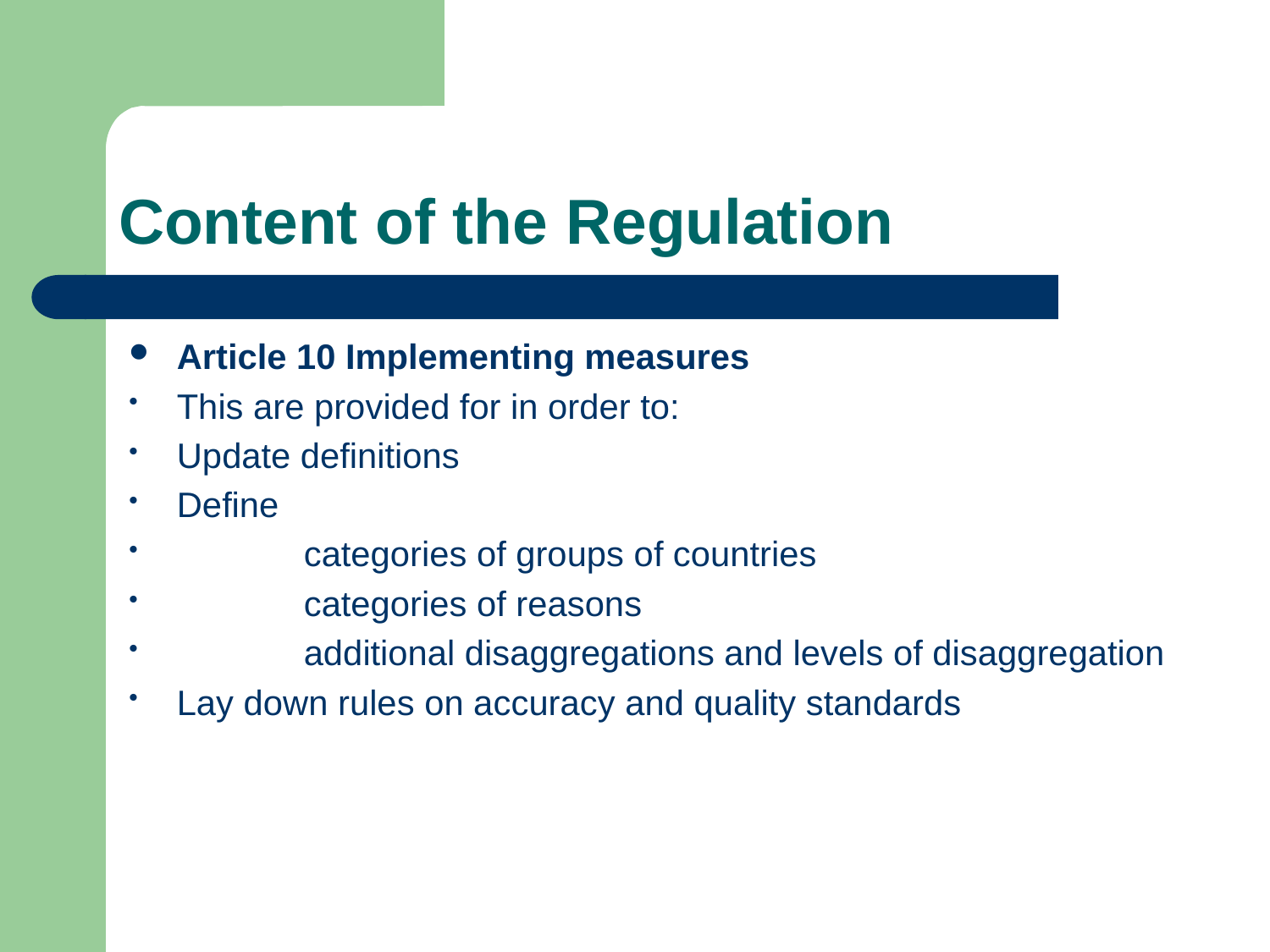

# Content of the Regulation
Article 10 Implementing measures
This are provided for in order to:
Update definitions
Define
	categories of groups of countries
	categories of reasons
	additional disaggregations and levels of disaggregation
Lay down rules on accuracy and quality standards